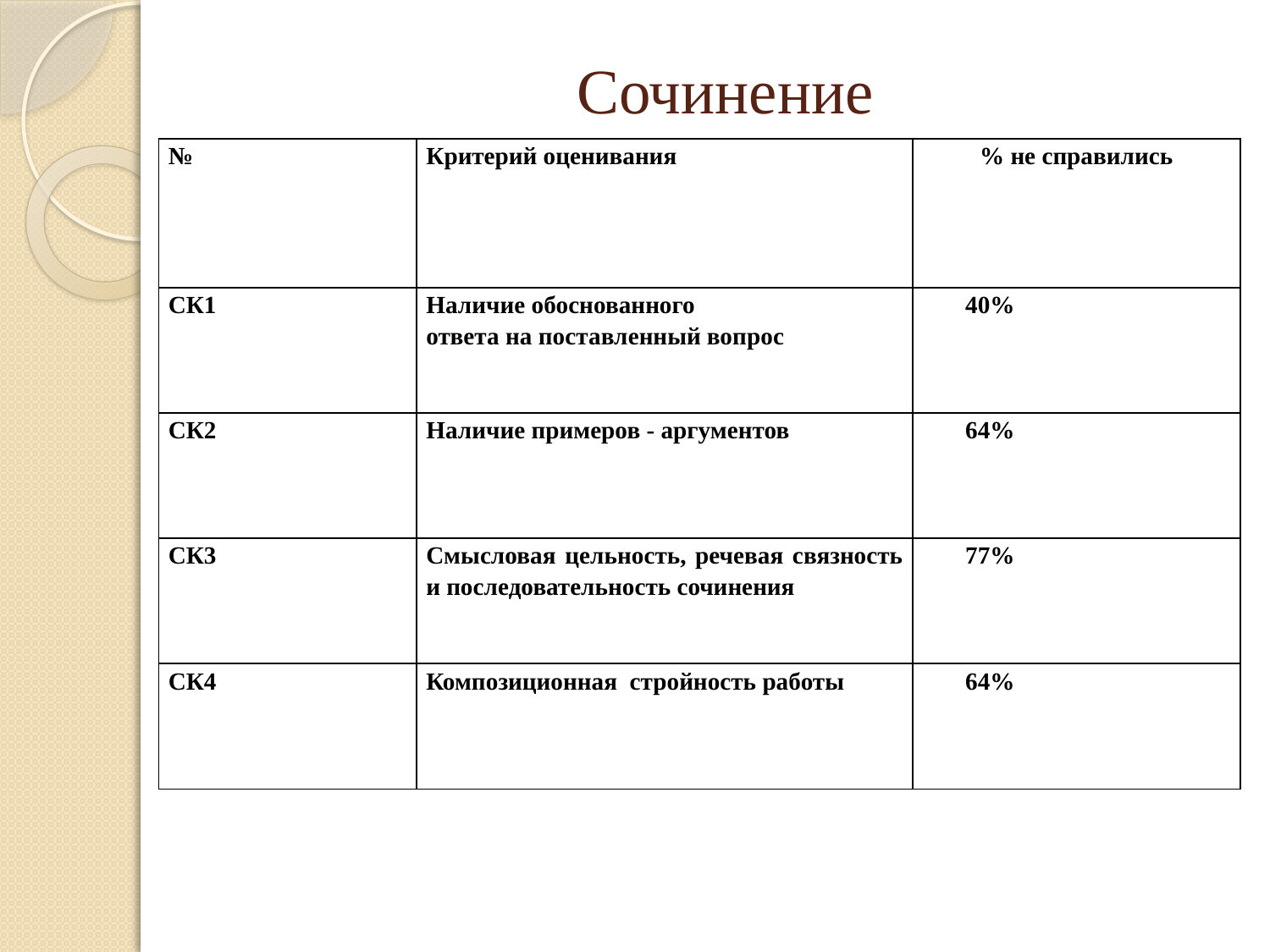

# Сочинение
| № | Критерий оценивания | % не справились |
| --- | --- | --- |
| СК1 | Наличие обоснованного ответа на поставленный вопрос | 40% |
| СК2 | Наличие примеров - аргументов | 64% |
| СК3 | Смысловая цельность, речевая связность и последовательность сочинения | 77% |
| СК4 | Композиционная стройность работы | 64% |